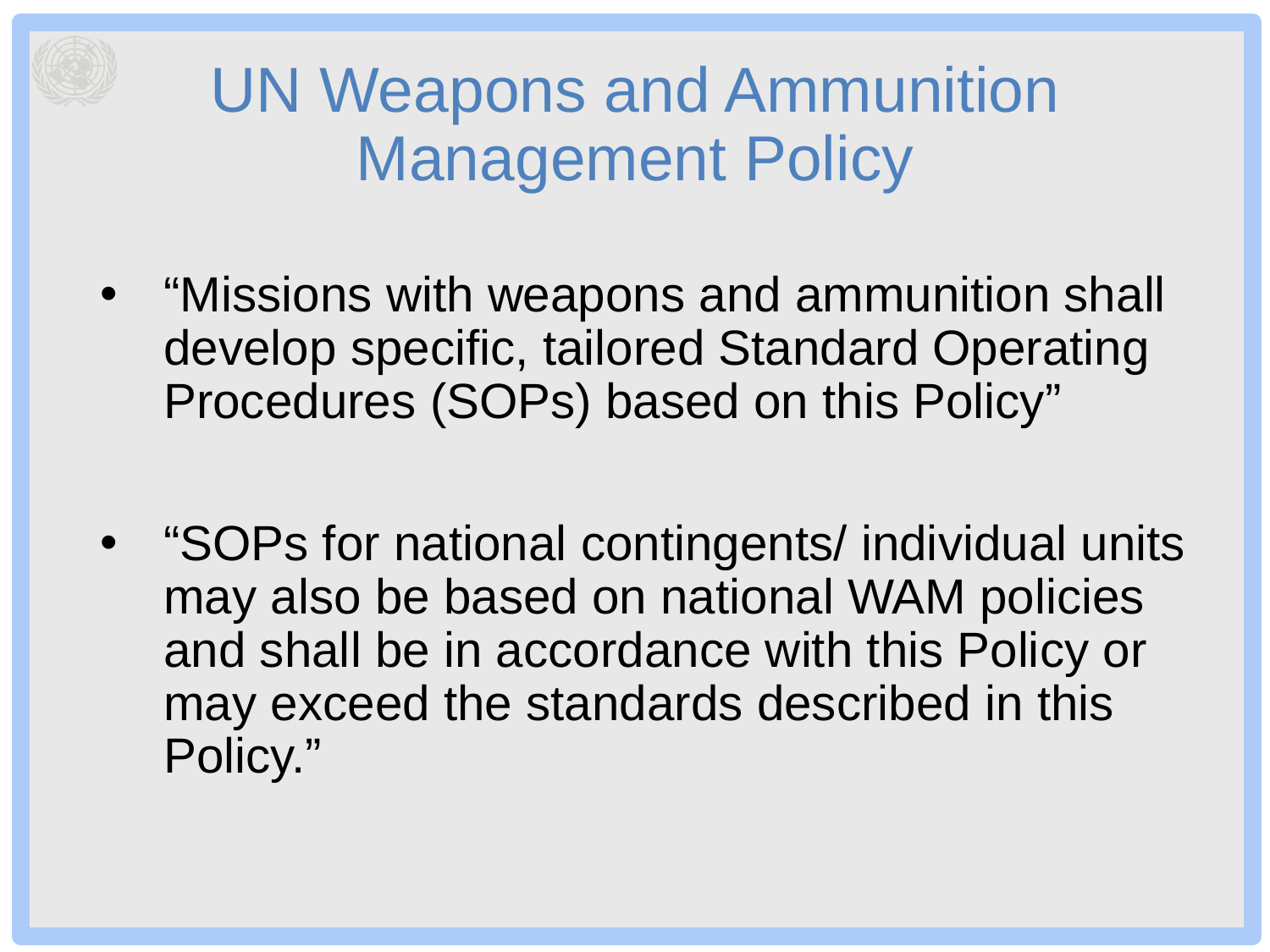

# UN Weapons and Ammunition Management Policy
“Missions with weapons and ammunition shall develop specific, tailored Standard Operating Procedures (SOPs) based on this Policy”

“SOPs for national contingents/ individual units may also be based on national WAM policies and shall be in accordance with this Policy or may exceed the standards described in this Policy.”